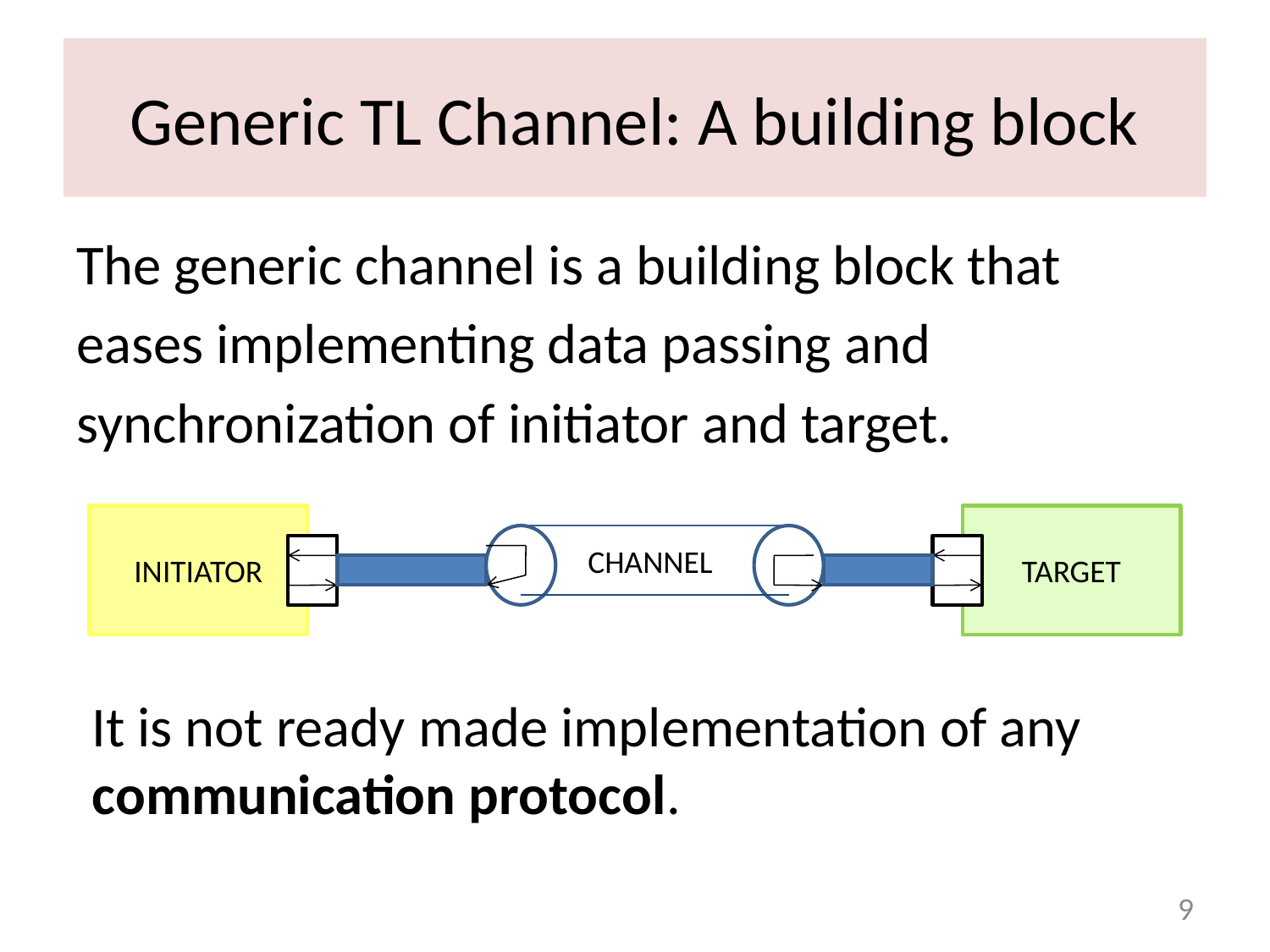

# Generic TL Channel: A building block
The generic channel is a building block that
eases implementing data passing and
synchronization of initiator and target.

INITIATOR
TARGET

CHANNEL

It is not ready made implementation of any communication protocol.
9